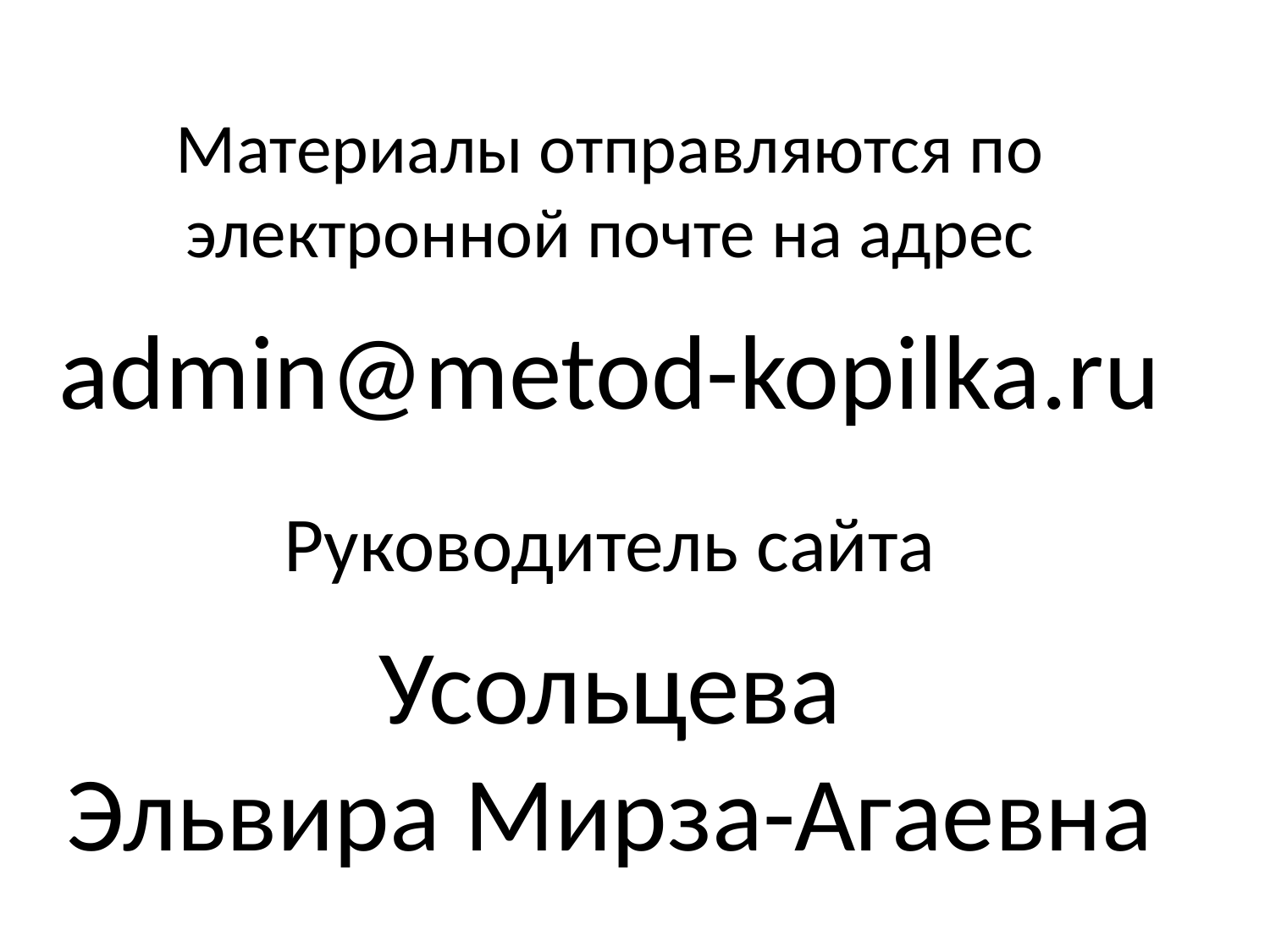

Материалы отправляются по электронной почте на адрес
admin@metod-kopilka.ru
Руководитель сайта
Усольцева
Эльвира Мирза-Агаевна